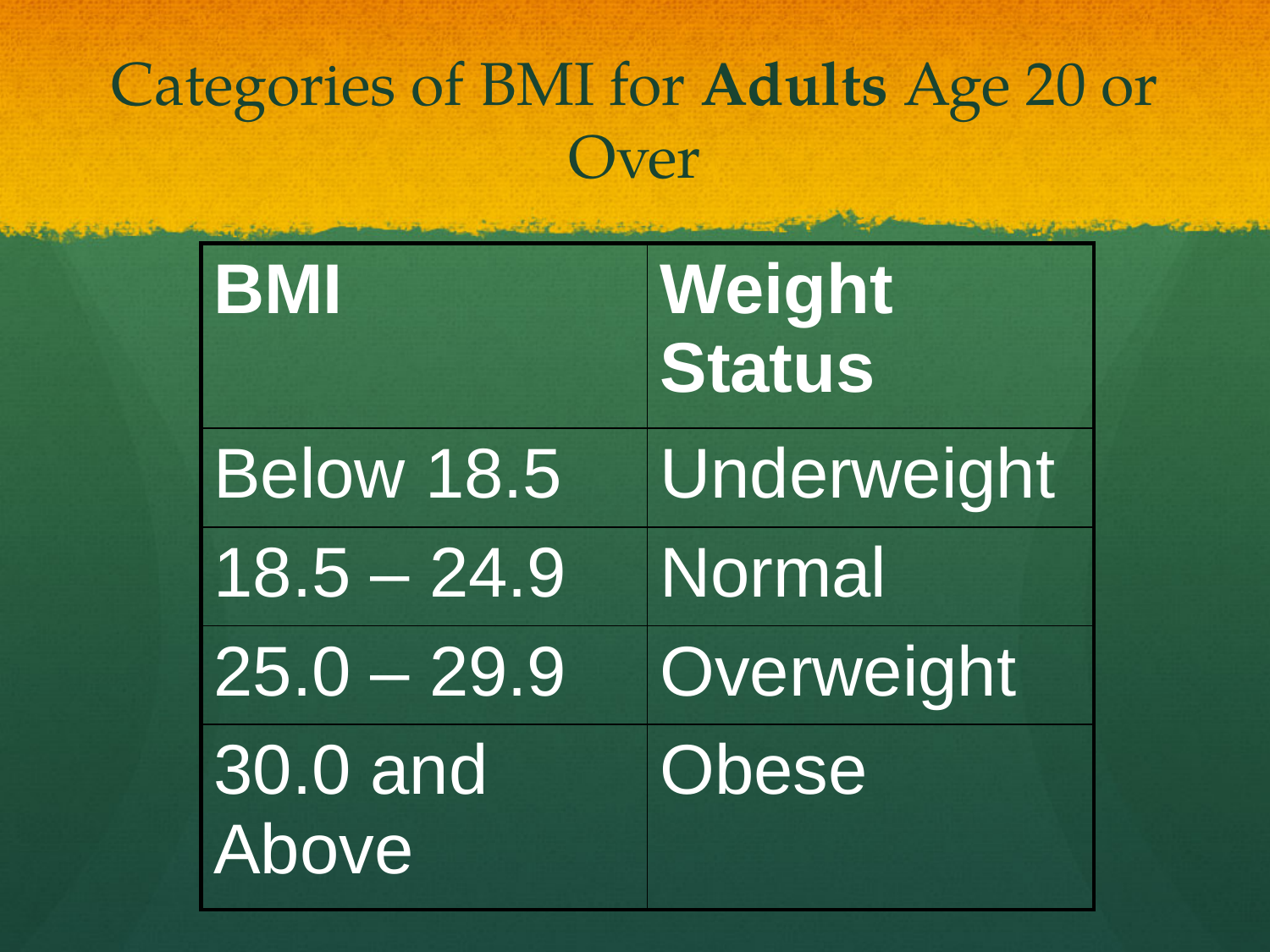

# Categories of BMI for Adults Age 20 or Over
| BMI | Weight Status |
| --- | --- |
| Below 18.5 | Underweight |
| 18.5 – 24.9 | Normal |
| 25.0 – 29.9 | Overweight |
| 30.0 and Above | Obese |